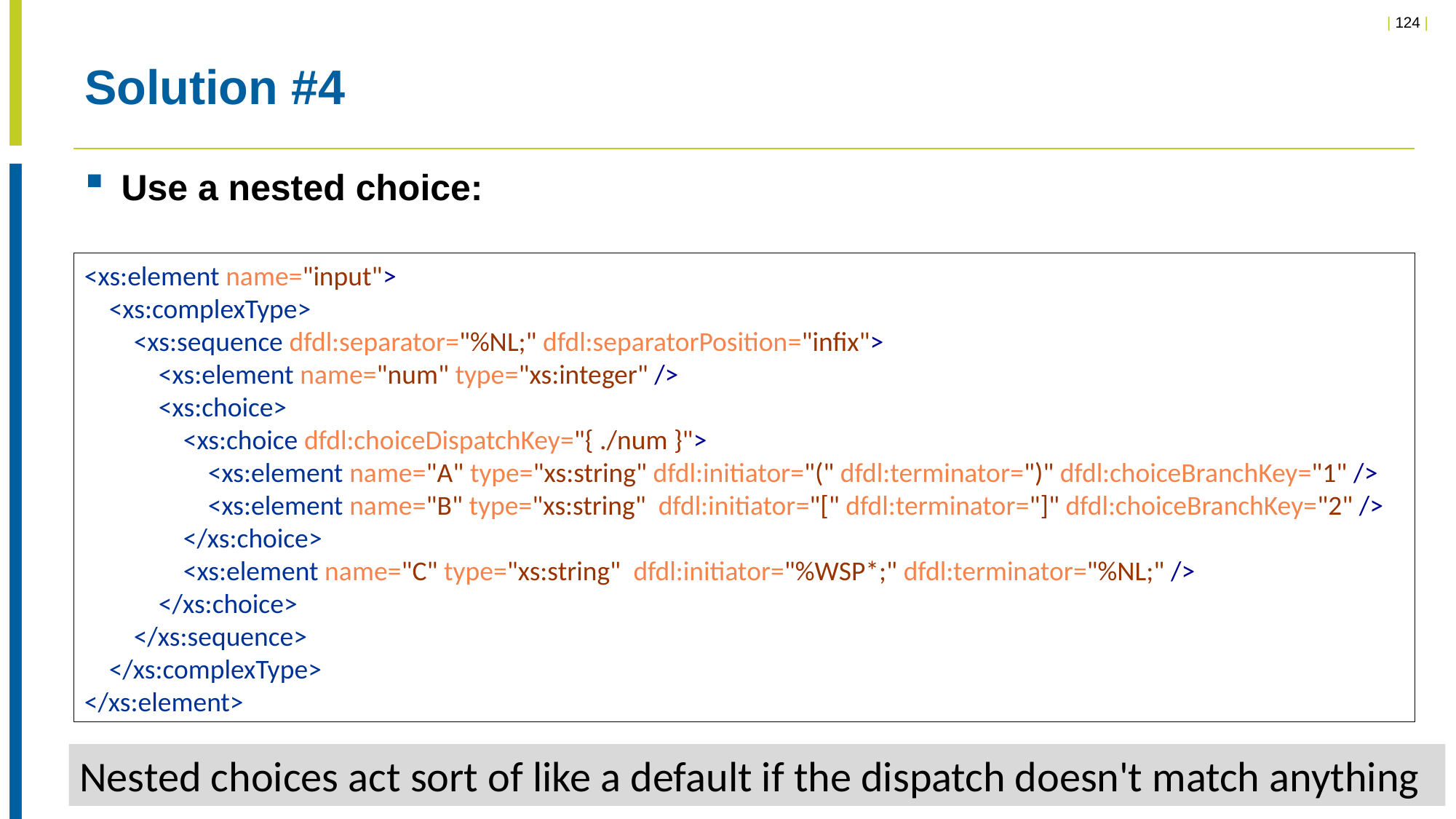

# Solution #4
Use a nested choice:
<xs:element name="input">
    <xs:complexType>
        <xs:sequence dfdl:separator="%NL;" dfdl:separatorPosition="infix">
            <xs:element name="num" type="xs:integer" />
            <xs:choice>
                <xs:choice dfdl:choiceDispatchKey="{ ./num }">
                    <xs:element name="A" type="xs:string" dfdl:initiator="(" dfdl:terminator=")" dfdl:choiceBranchKey="1" />
                    <xs:element name="B" type="xs:string"  dfdl:initiator="[" dfdl:terminator="]" dfdl:choiceBranchKey="2" />
                </xs:choice>
                <xs:element name="C" type="xs:string"  dfdl:initiator="%WSP*;" dfdl:terminator="%NL;" />
            </xs:choice>
        </xs:sequence>
    </xs:complexType>
</xs:element>
Nested choices act sort of like a default if the dispatch doesn't match anything